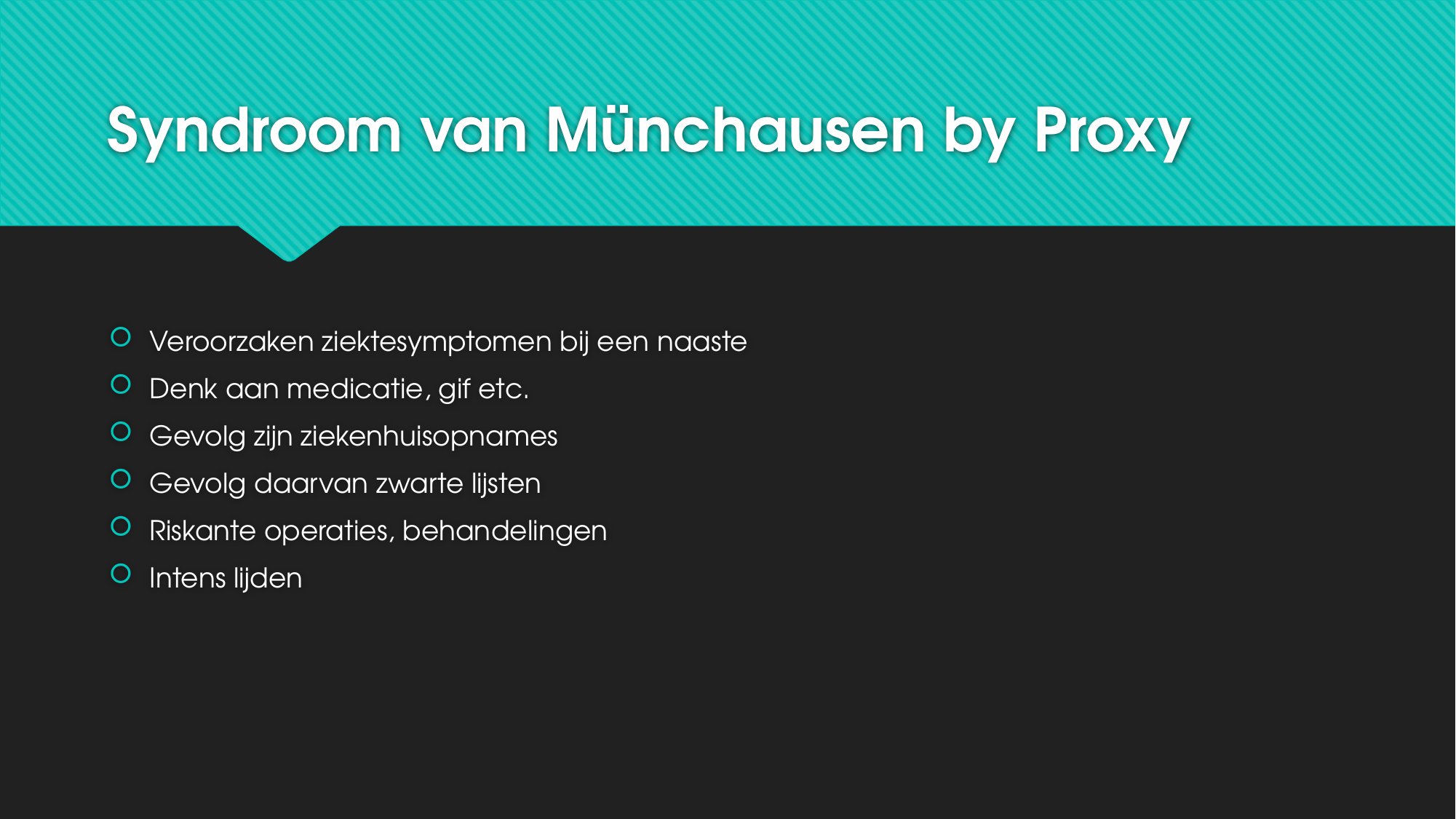

# Syndroom van Münchausen by Proxy
Veroorzaken ziektesymptomen bij een naaste
Denk aan medicatie, gif etc.
Gevolg zijn ziekenhuisopnames
Gevolg daarvan zwarte lijsten
Riskante operaties, behandelingen
Intens lijden